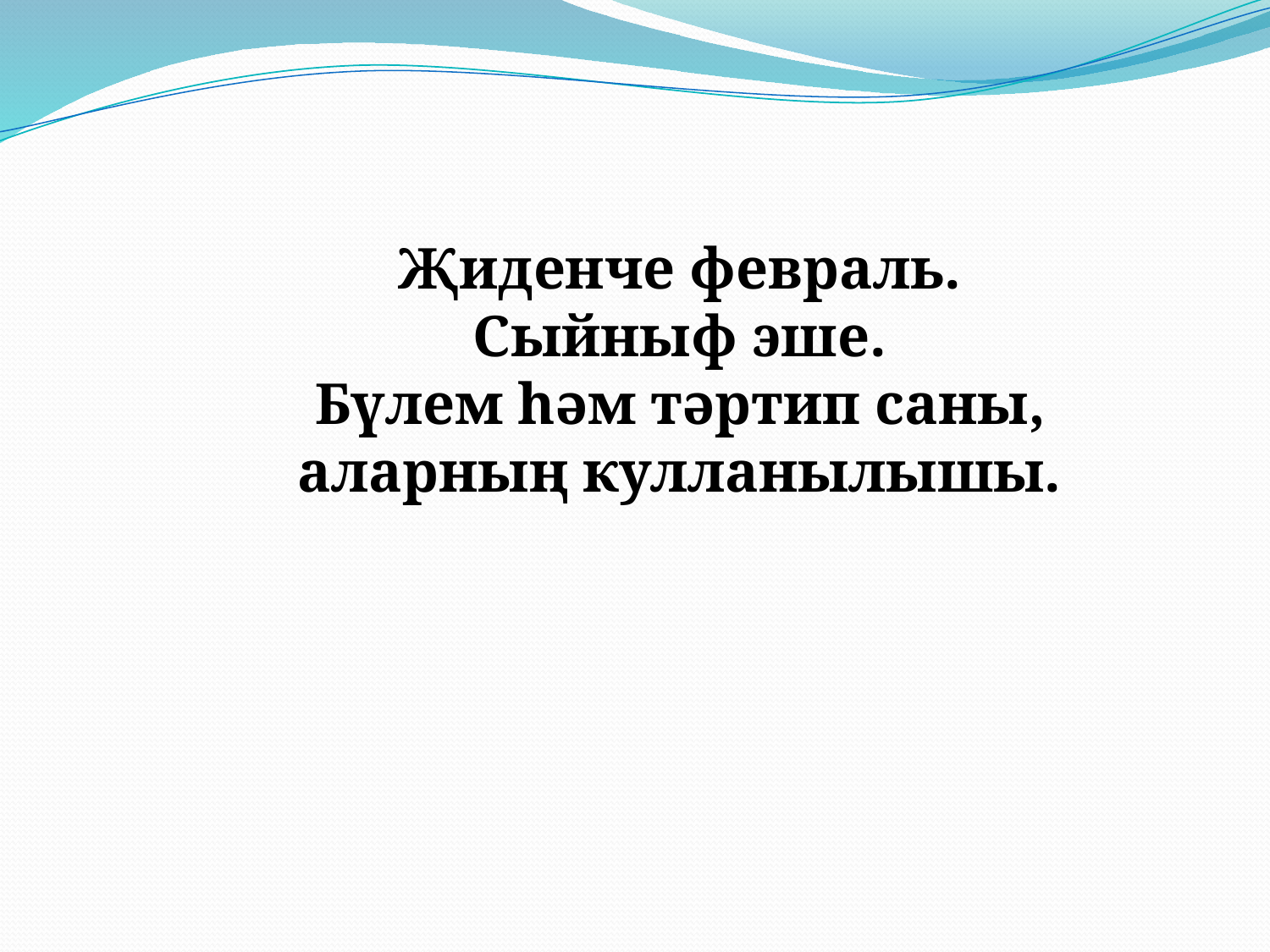

Җиденче февраль.
Сыйныф эше.
Бүлем һәм тәртип саны, аларның кулланылышы.